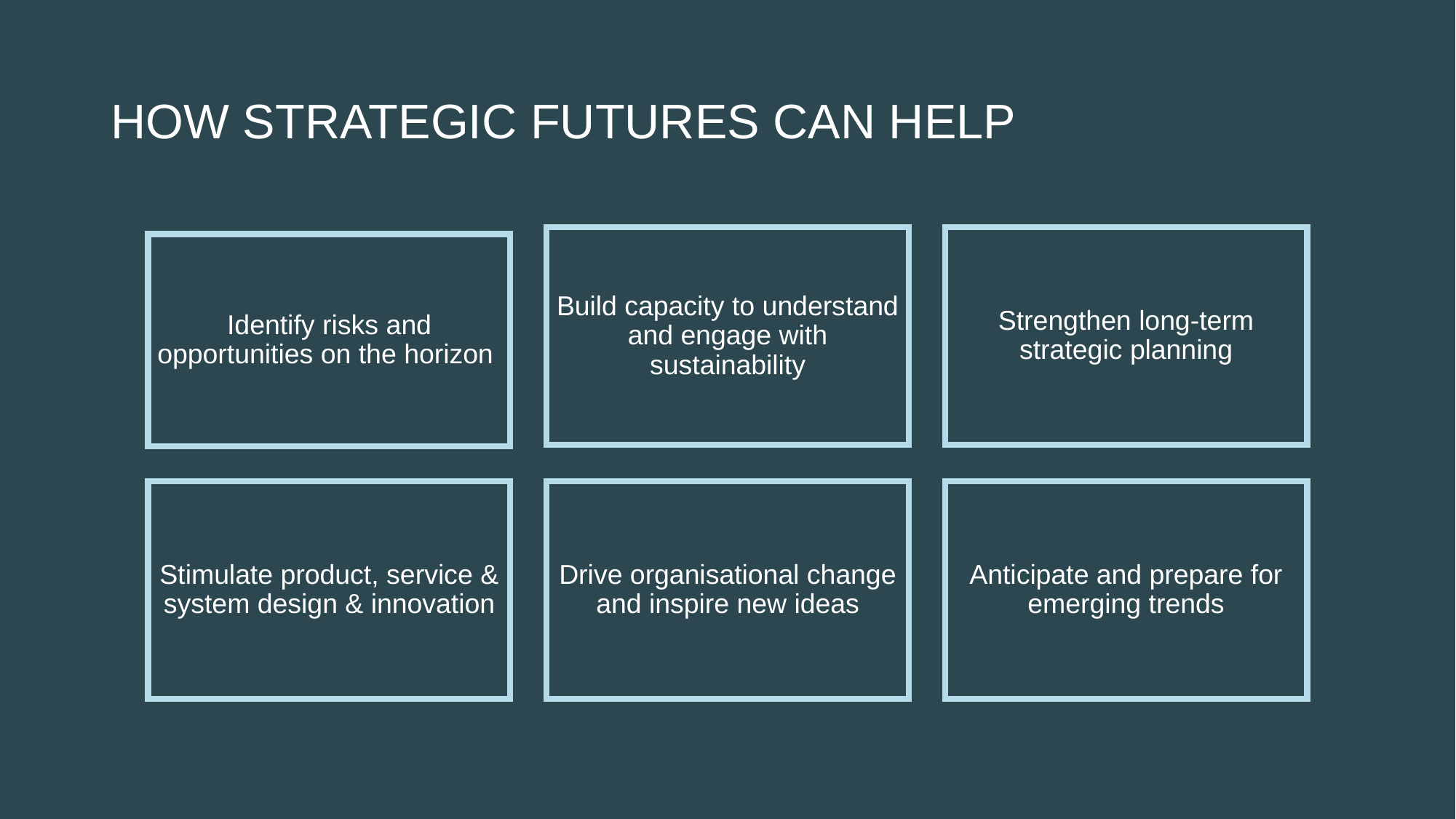

# HOW STRATEGIC FUTURES CAN HELP
Identify risks and opportunities on the horizon
Strengthen long-term strategic planning
Build capacity to understand and engage with sustainability
Stimulate product, service & system design & innovation
Drive organisational change and inspire new ideas
Anticipate and prepare for emerging trends